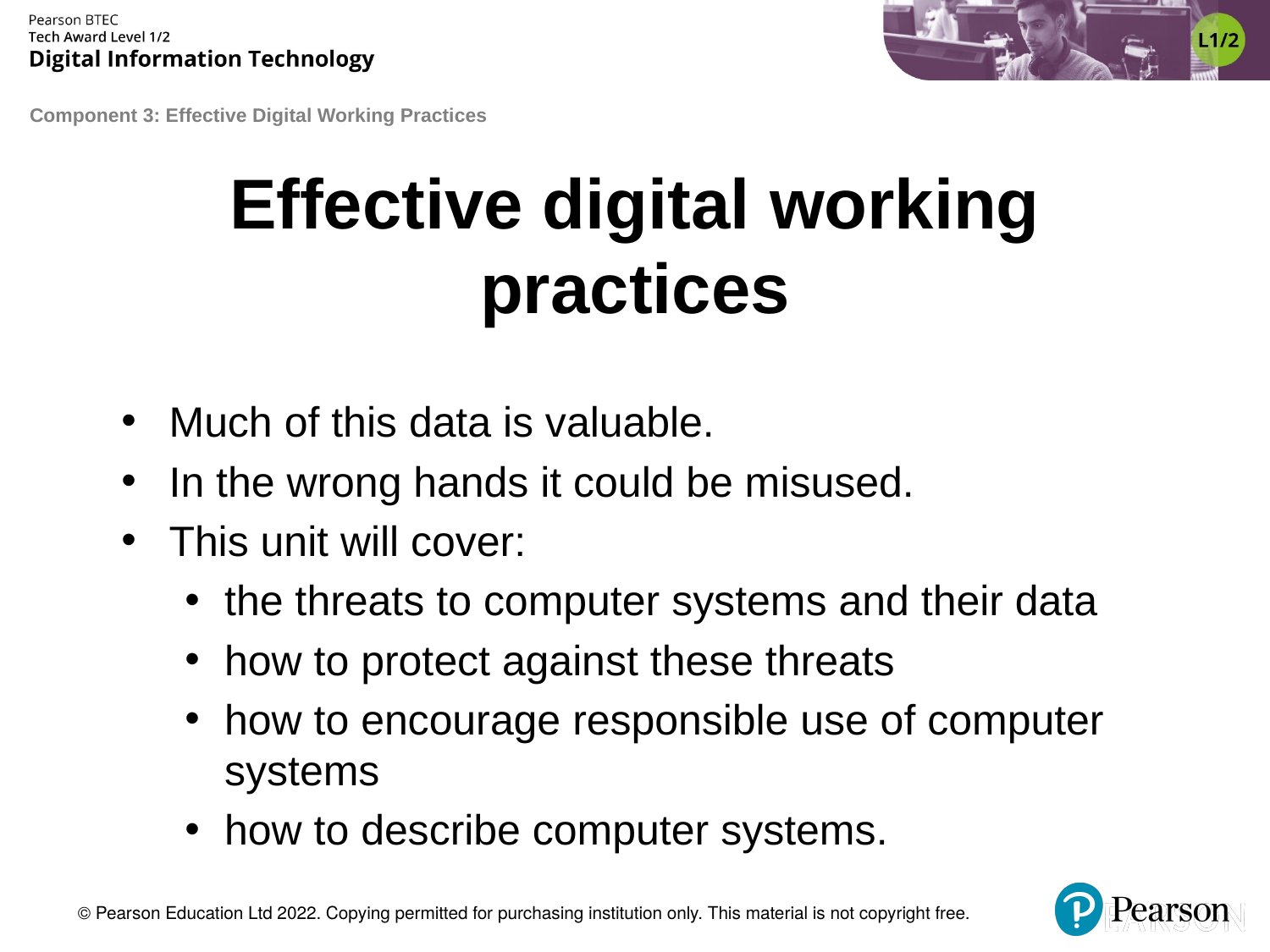

# Effective digital working practices
Much of this data is valuable.
In the wrong hands it could be misused.
This unit will cover:
the threats to computer systems and their data
how to protect against these threats
how to encourage responsible use of computer systems
how to describe computer systems.
© Pearson Education Ltd 2022. Copying permitted for purchasing institution only. This material is not copyright free.